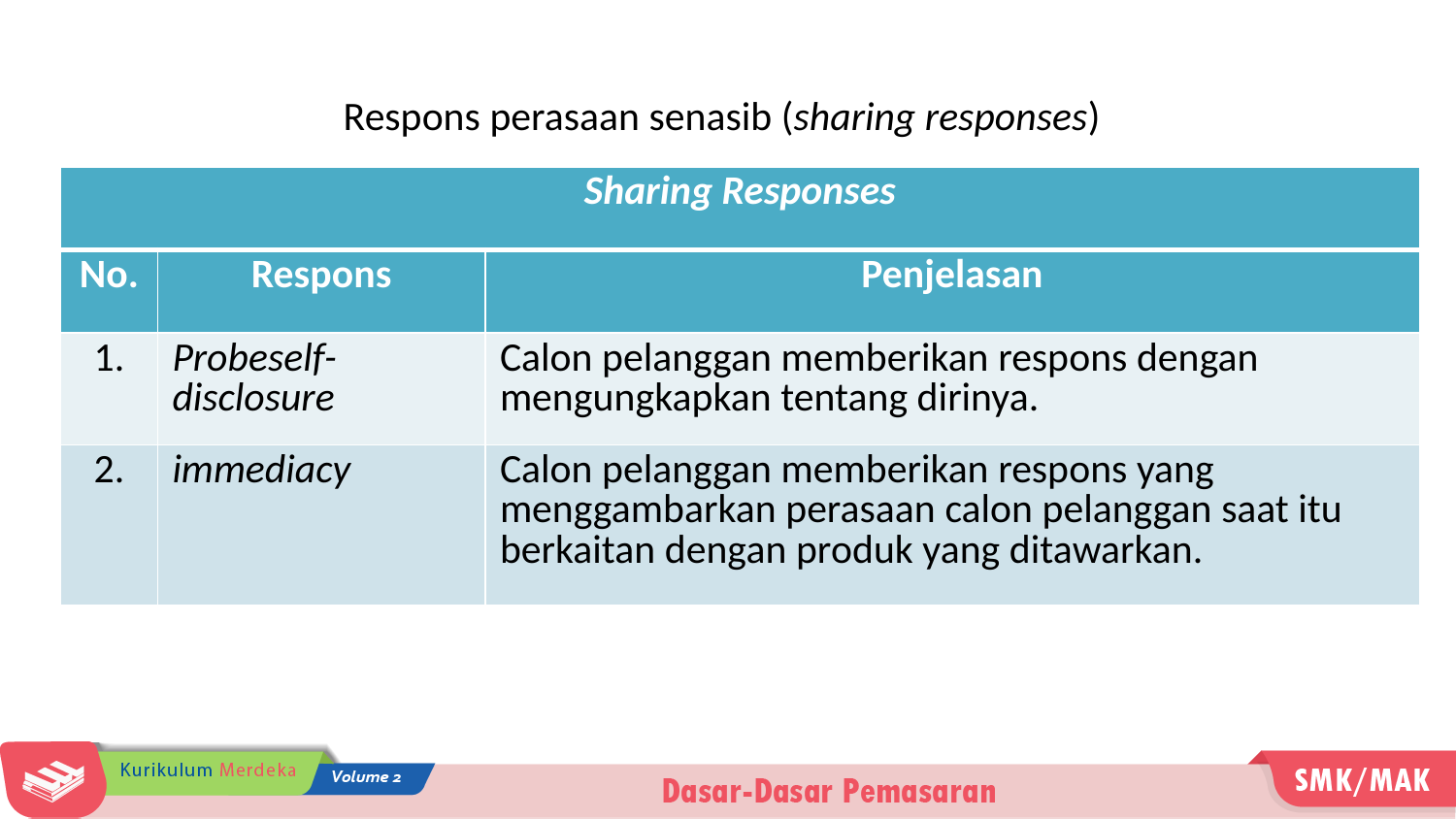

Respons perasaan senasib (sharing responses)
| Sharing Responses |  |  |
| --- | --- | --- |
| No. | Respons | Penjelasan |
| 1. | Probeself-disclosure | Calon pelanggan memberikan respons dengan mengungkapkan tentang dirinya. |
| 2. | immediacy | Calon pelanggan memberikan respons yang menggambarkan perasaan calon pelanggan saat itu berkaitan dengan produk yang ditawarkan. |